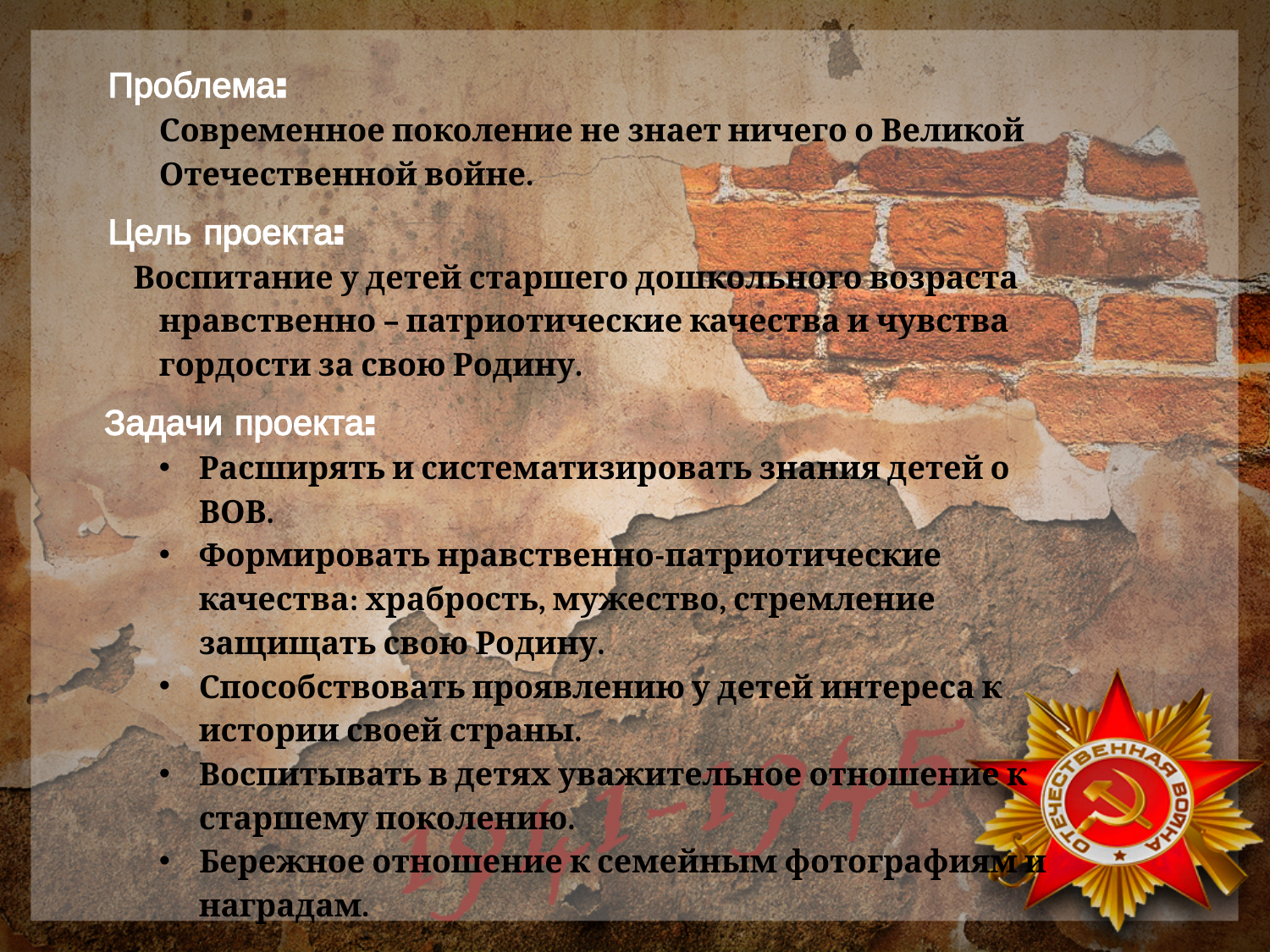

Проблема:
Современное поколение не знает ничего о Великой Отечественной войне.
Цель проекта:
Воспитание у детей старшего дошкольного возраста нравственно – патриотические качества и чувства гордости за свою Родину.
 Задачи проекта:
Расширять и систематизировать знания детей о ВОВ.
Формировать нравственно-патриотические качества: храбрость, мужество, стремление защищать свою Родину.
Способствовать проявлению у детей интереса к истории своей страны.
Воспитывать в детях уважительное отношение к старшему поколению.
Бережное отношение к семейным фотографиям и наградам.